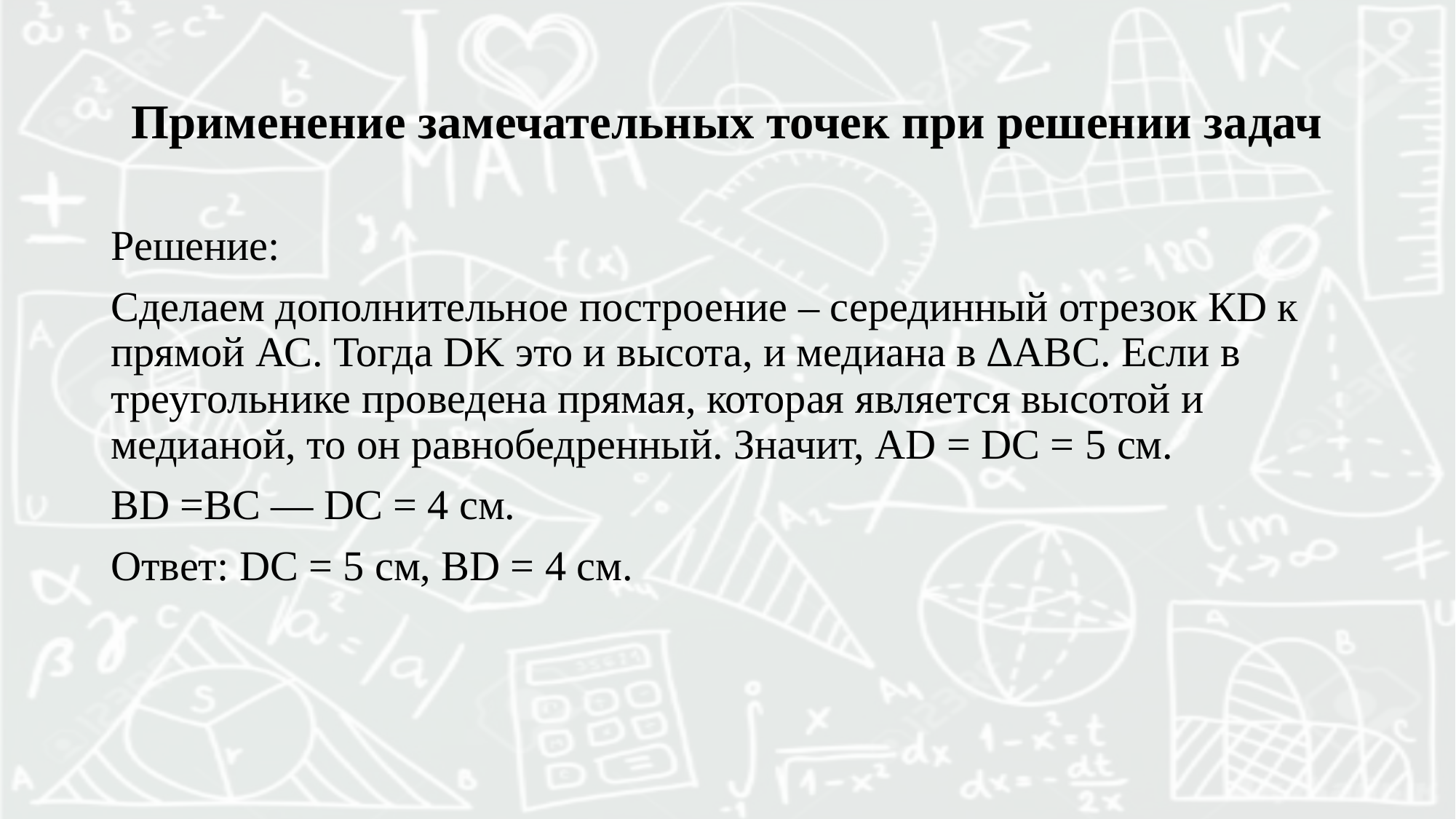

# Применение замечательных точек при решении задач
Решение:
Сделаем дополнительное построение – серединный отрезок КD к прямой АС. Тогда DK это и высота, и медиана в ∆АВС. Если в треугольнике проведена прямая, которая является высотой и медианой, то он равнобедренный. Значит, AD = DC = 5 см.
ВD =ВС — DC = 4 см.
Ответ: DC = 5 см, ВD = 4 см.